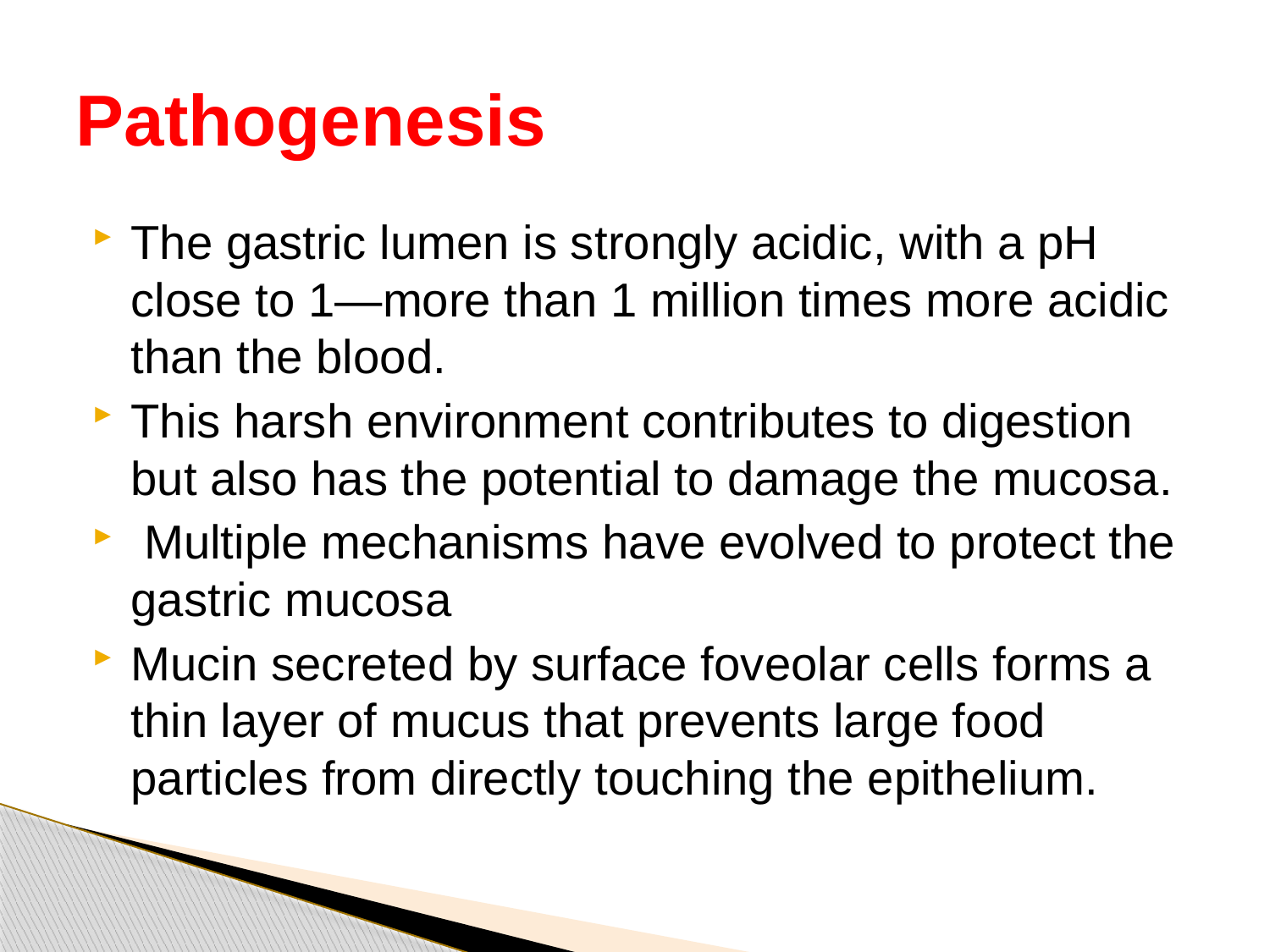

# Pathogenesis
The gastric lumen is strongly acidic, with a pH close to 1—more than 1 million times more acidic than the blood.
This harsh environment contributes to digestion but also has the potential to damage the mucosa.
 Multiple mechanisms have evolved to protect the gastric mucosa
Mucin secreted by surface foveolar cells forms a thin layer of mucus that prevents large food particles from directly touching the epithelium.